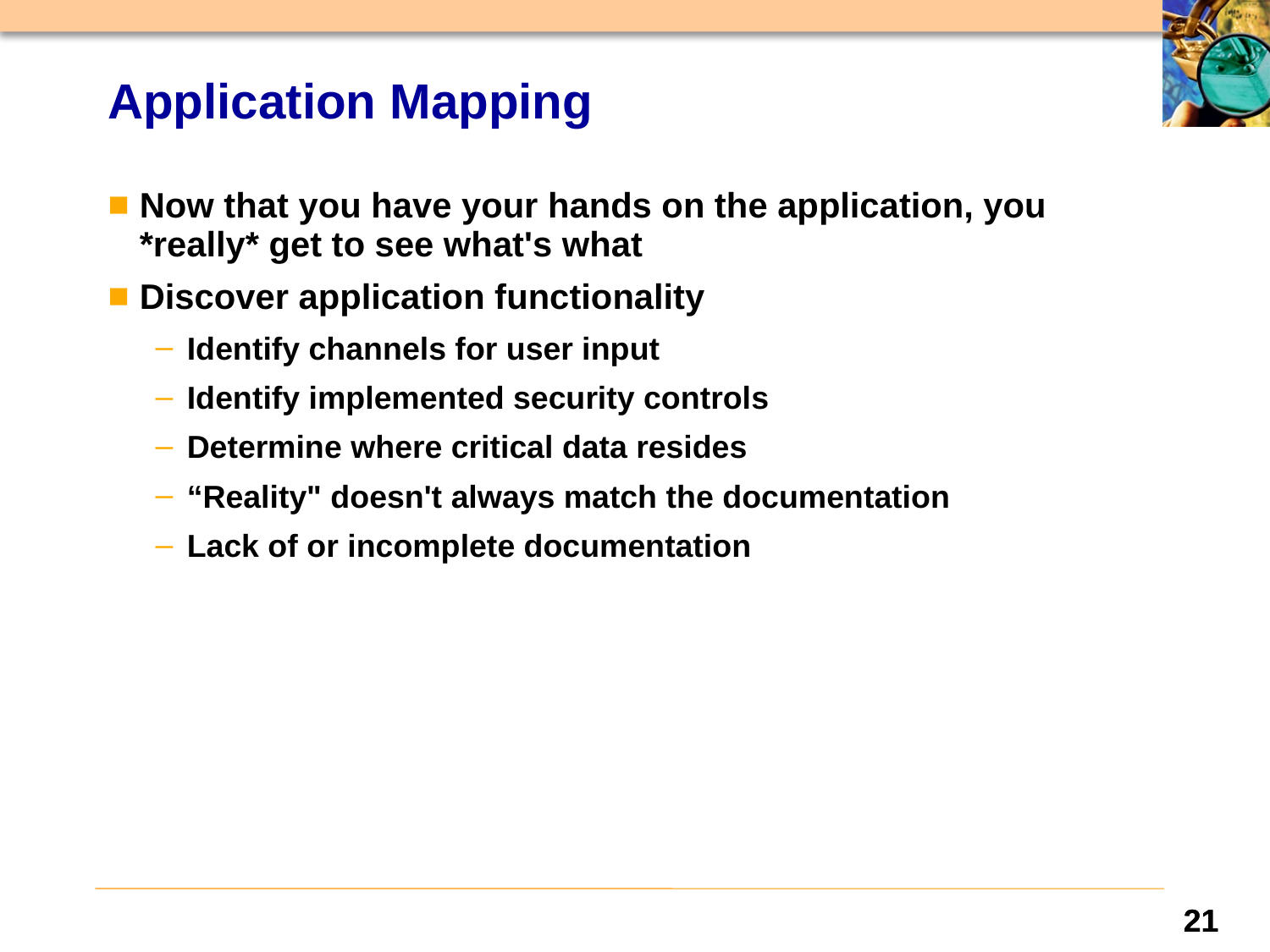

# Application Mapping
Now that you have your hands on the application, you *really* get to see what's what
Discover application functionality
Identify channels for user input
Identify implemented security controls
Determine where critical data resides
“Reality" doesn't always match the documentation
Lack of or incomplete documentation
21